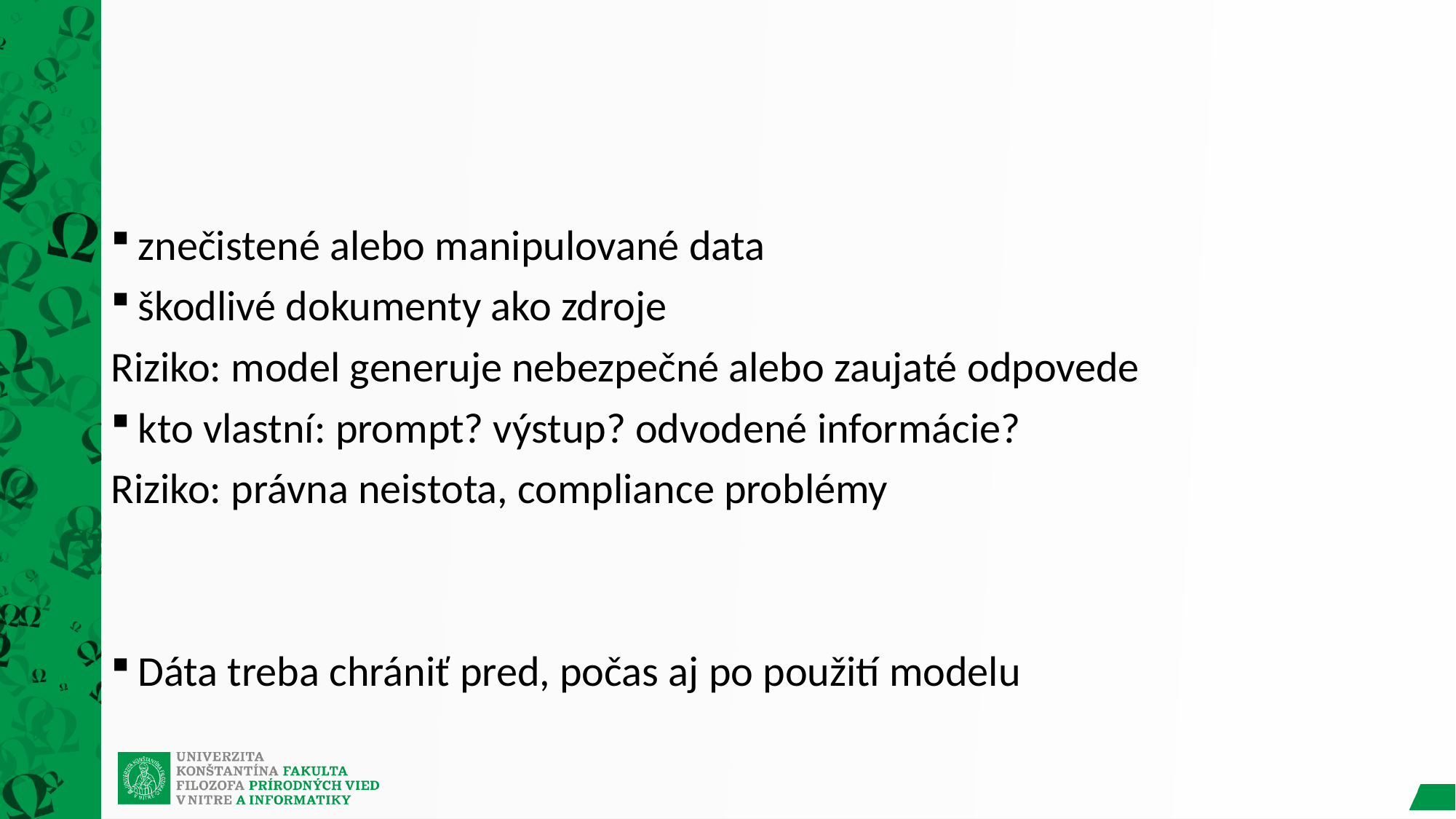

#
znečistené alebo manipulované data
škodlivé dokumenty ako zdroje
Riziko: model generuje nebezpečné alebo zaujaté odpovede
kto vlastní: prompt? výstup? odvodené informácie?
Riziko: právna neistota, compliance problémy

Dáta treba chrániť pred, počas aj po použití modelu